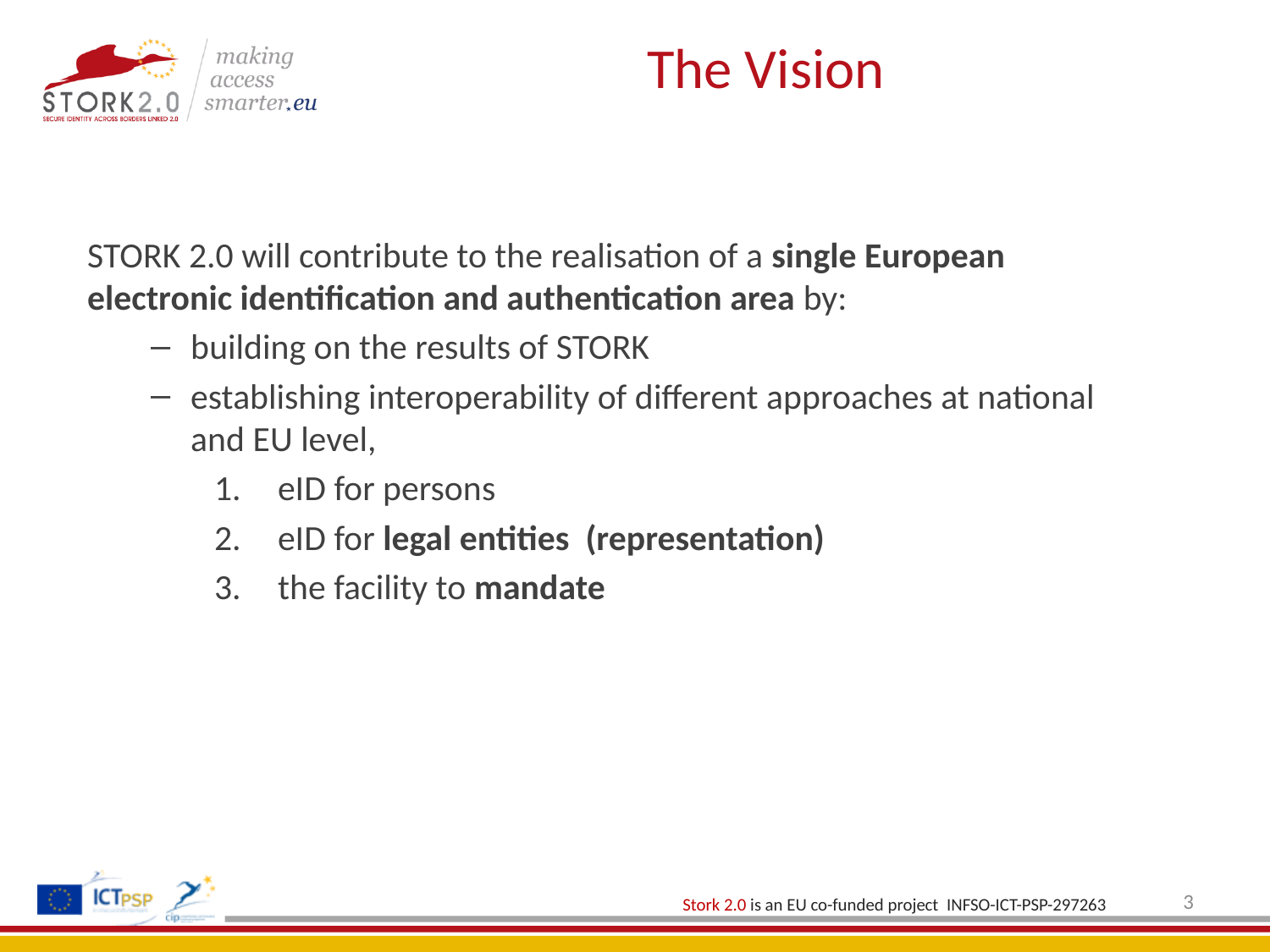

The Vision
STORK 2.0 will contribute to the realisation of a single European electronic identification and authentication area by:
building on the results of STORK
establishing interoperability of different approaches at national and EU level,
eID for persons
eID for legal entities  (representation)
the facility to mandate
3
Stork 2.0 is an EU co-funded project  INFSO-ICT-PSP-297263